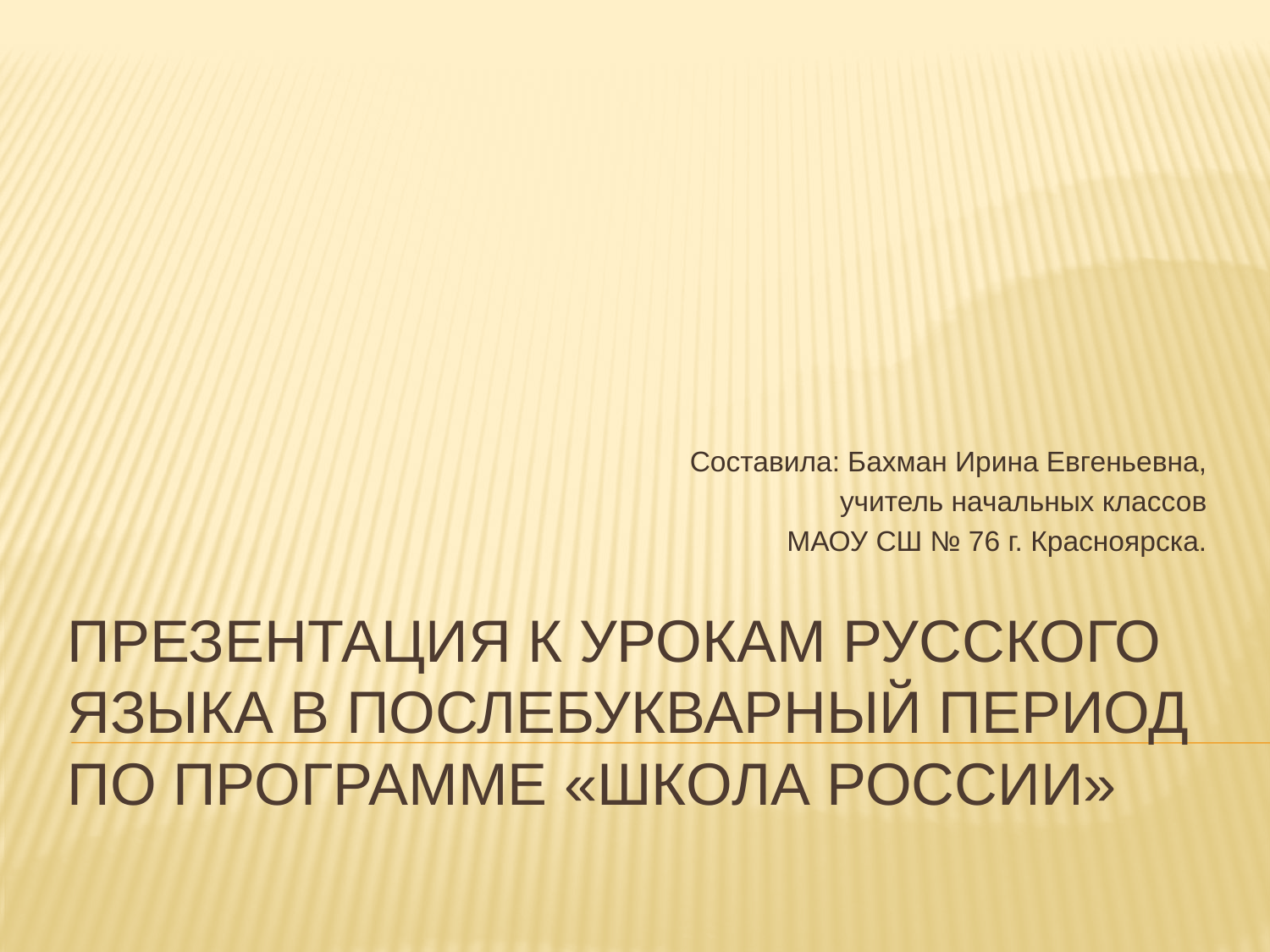

Составила: Бахман Ирина Евгеньевна,
учитель начальных классов
МАОУ СШ № 76 г. Красноярска.
# Презентация к урокам русского языка в послебукварный период по программе «Школа россии»